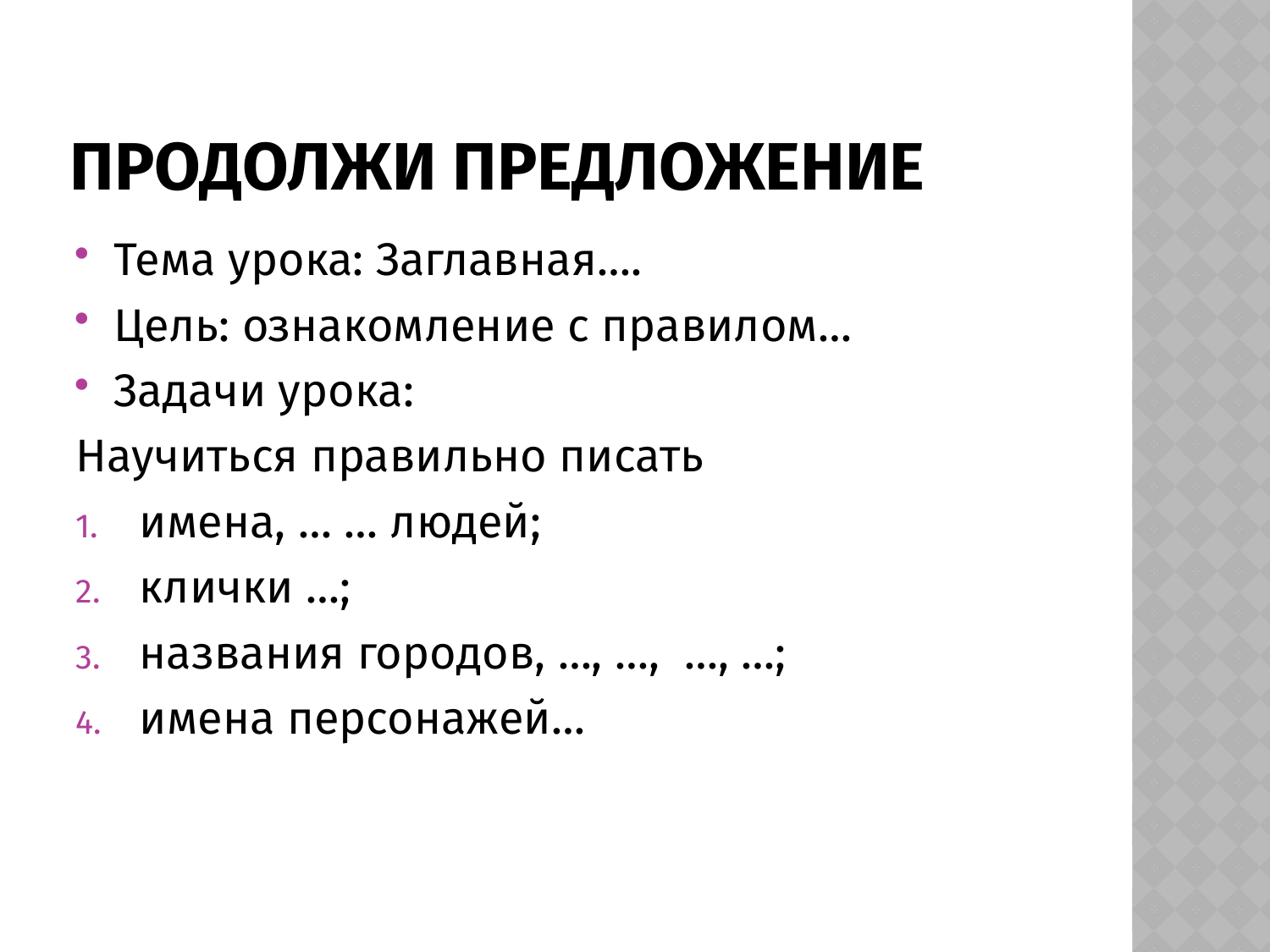

# Продолжи предложение
Тема урока: Заглавная….
Цель: ознакомление с правилом…
Задачи урока:
Научиться правильно писать
имена, … … людей;
клички …;
названия городов, …, …,  …, …;
имена персонажей…